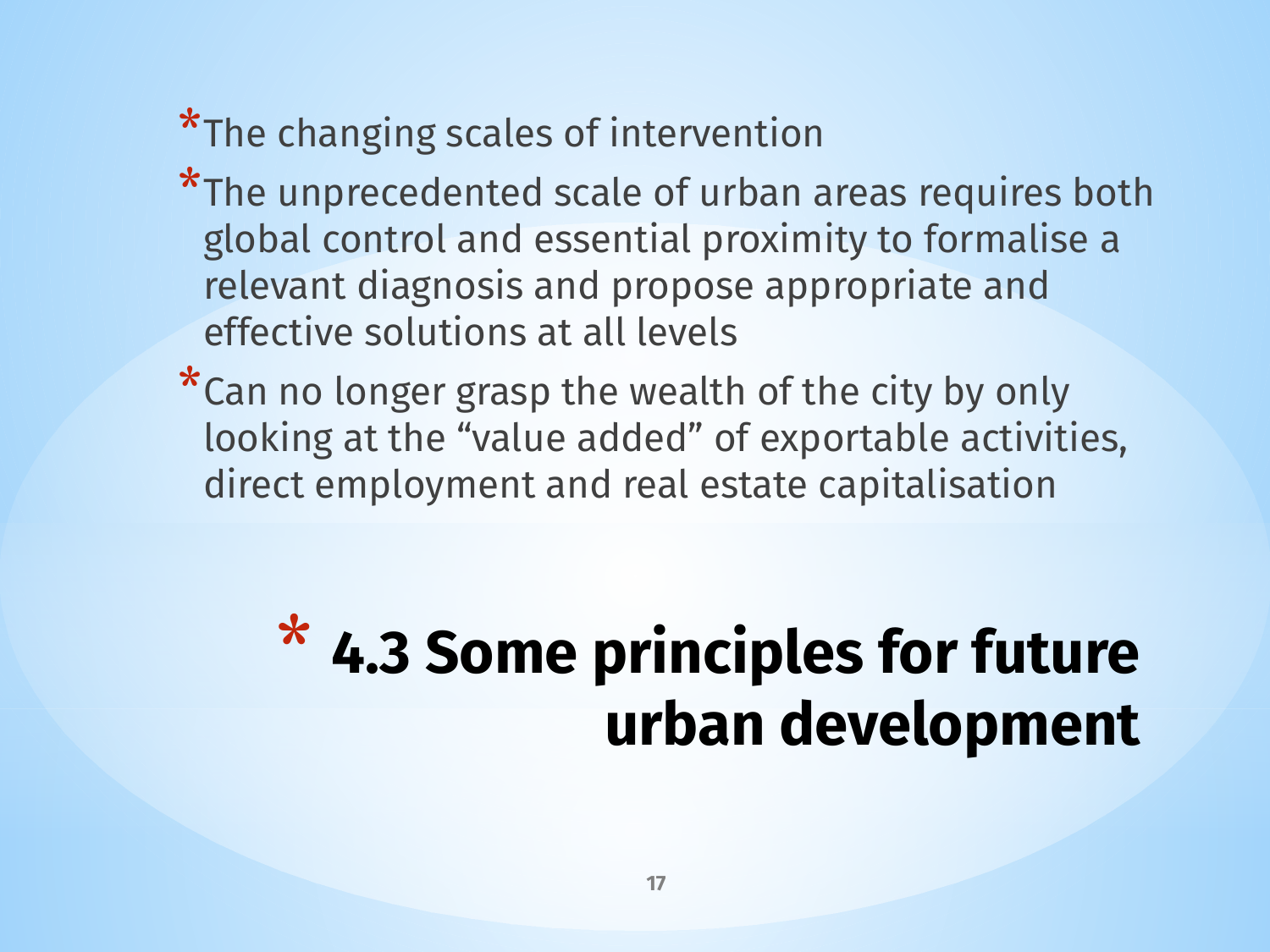

The changing scales of intervention
The unprecedented scale of urban areas requires both global control and essential proximity to formalise a relevant diagnosis and propose appropriate and effective solutions at all levels
Can no longer grasp the wealth of the city by only looking at the “value added” of exportable activities, direct employment and real estate capitalisation
# 4.3 Some principles for future urban development
17